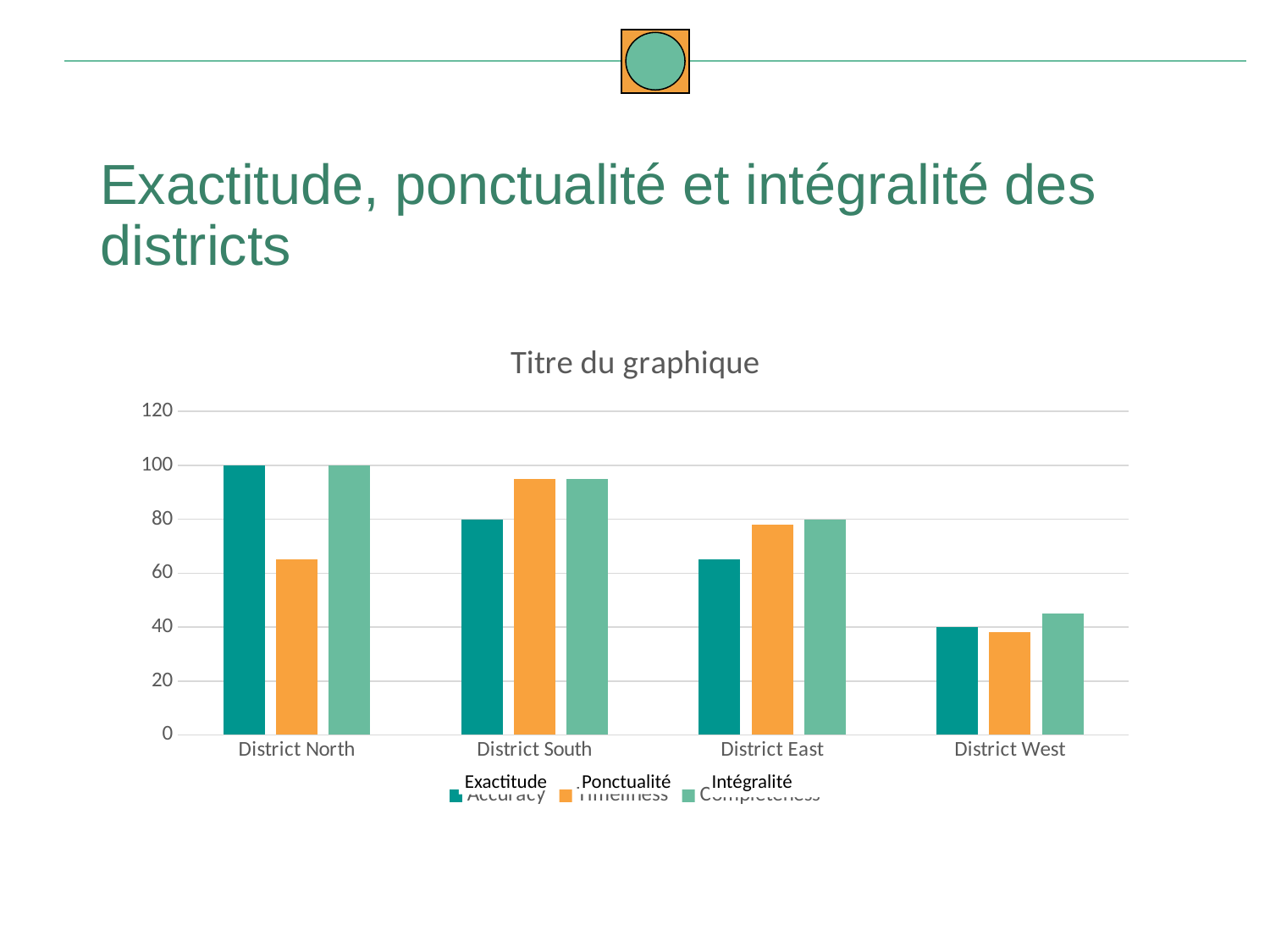

Exactitude, ponctualité et intégralité des districts

### Chart: Titre du graphique

| Category | Accuracy | Timeliness | Completeness |
|---|---|---|---|
| District North | 100.0 | 65.0 | 100.0 |
| District South | 80.0 | 95.0 | 95.0 |
| District East | 65.0 | 78.0 | 80.0 |
| District West | 40.0 | 38.0 | 45.0 |

Exactitude
Ponctualité
Intégralité